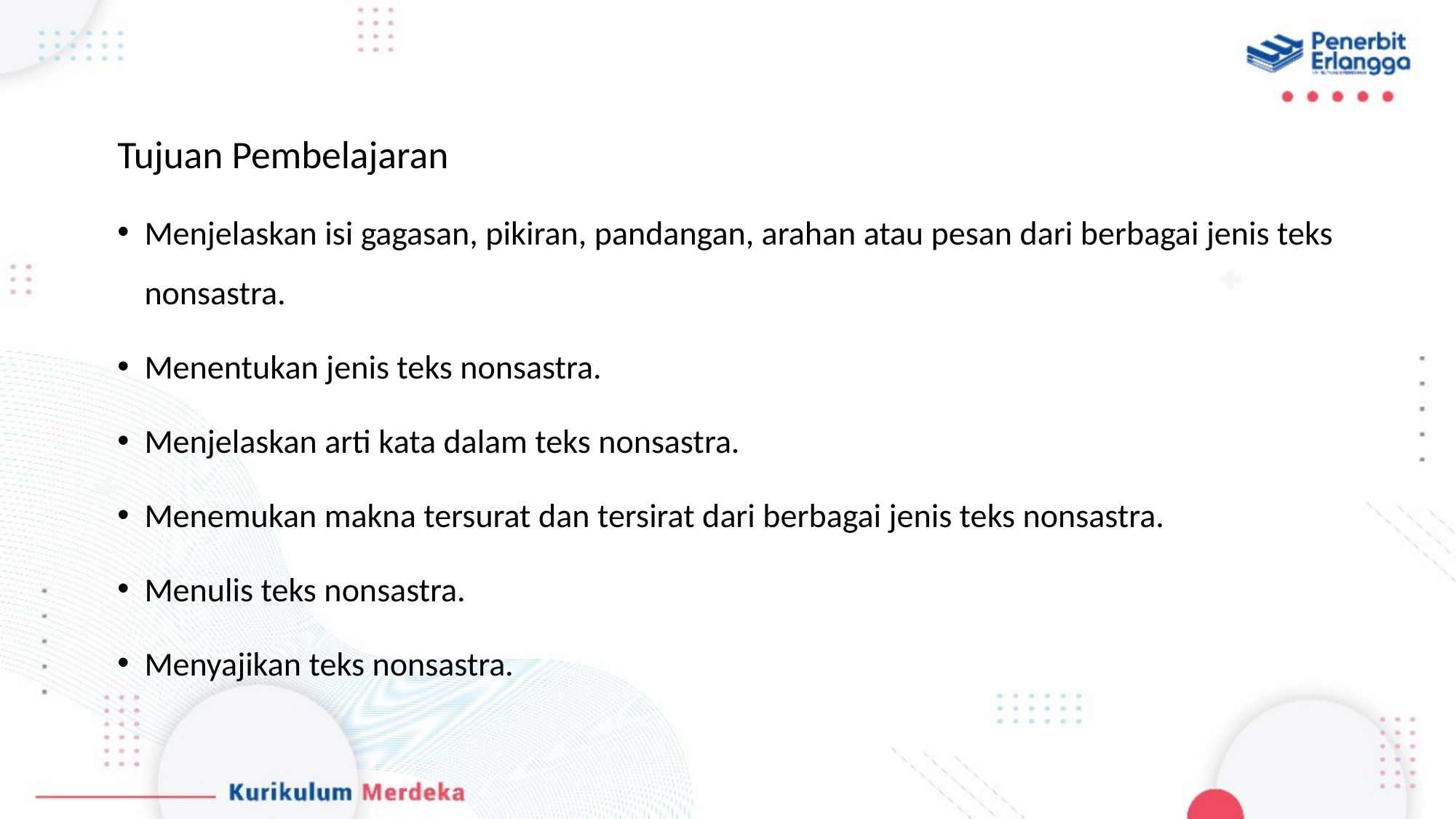

Tujuan Pembelajaran
Menjelaskan isi gagasan, pikiran, pandangan, arahan atau pesan dari berbagai jenis teks nonsastra.
Menentukan jenis teks nonsastra.
Menjelaskan arti kata dalam teks nonsastra.
Menemukan makna tersurat dan tersirat dari berbagai jenis teks nonsastra.
Menulis teks nonsastra.
Menyajikan teks nonsastra.